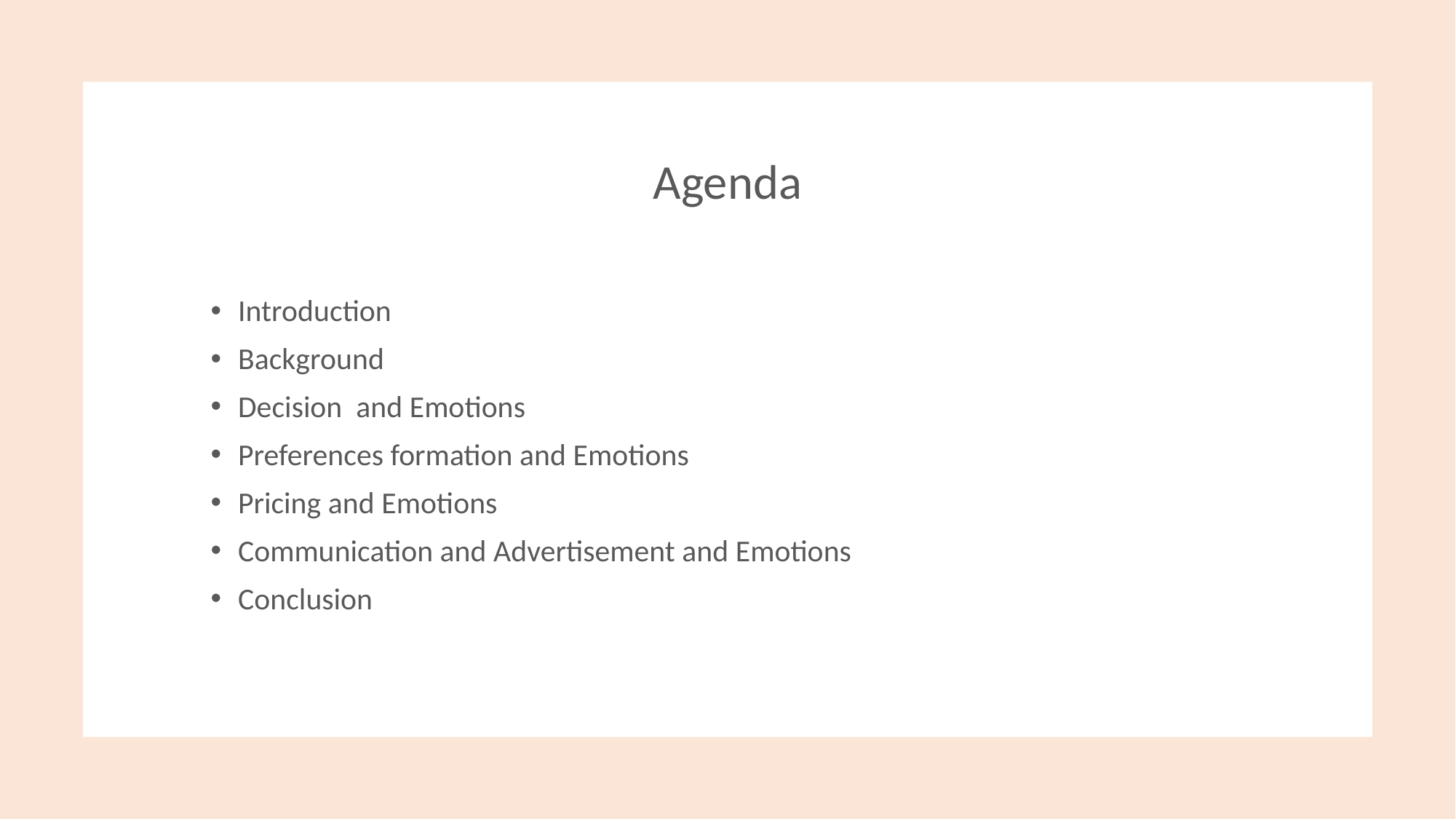

# Agenda
Introduction
Background
Decision  and Emotions
Preferences formation and Emotions
Pricing and Emotions
Communication and Advertisement and Emotions
Conclusion